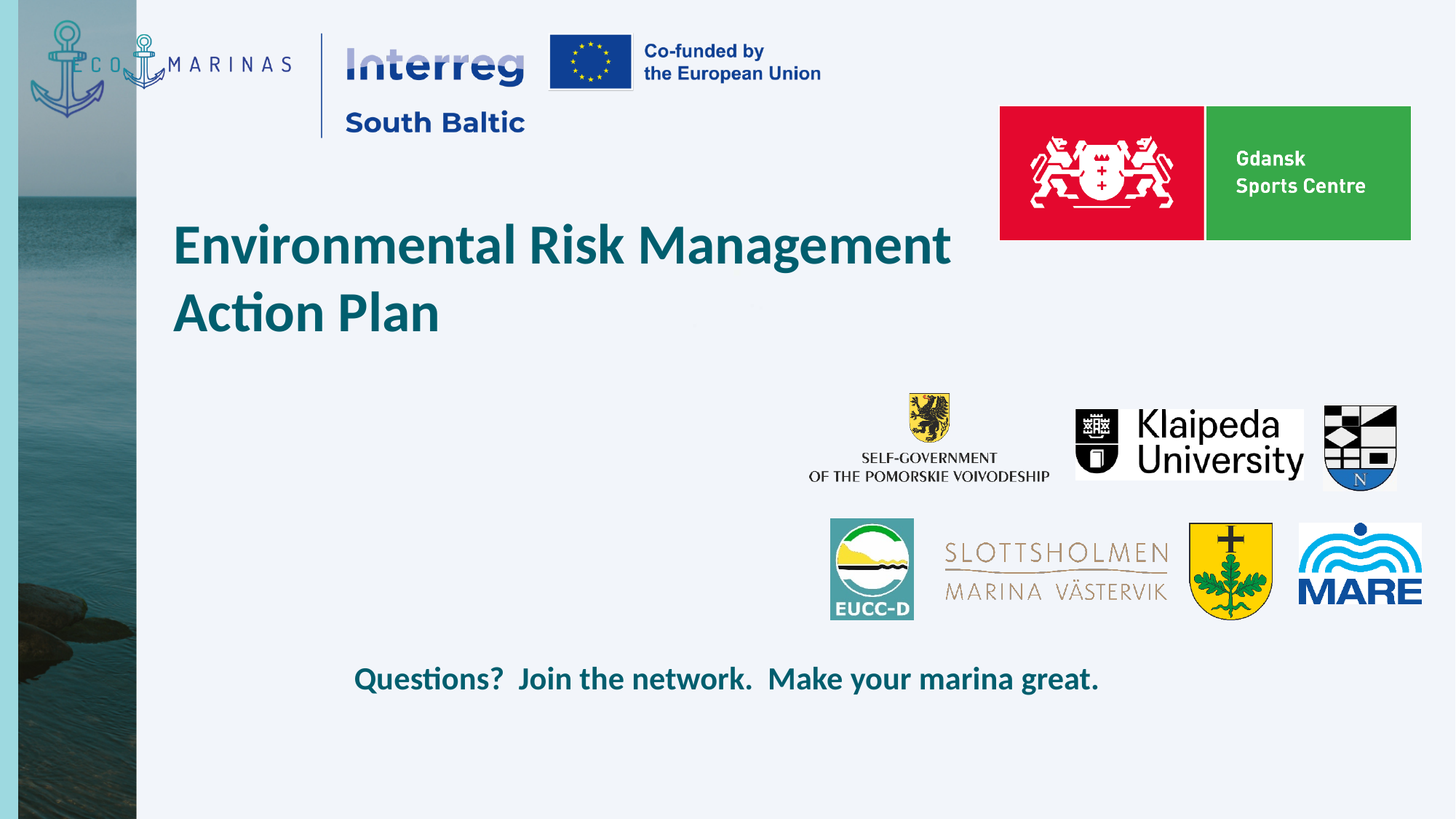

Environmental Risk Management
Action Plan
Questions?  Join the network.  Make your marina great.